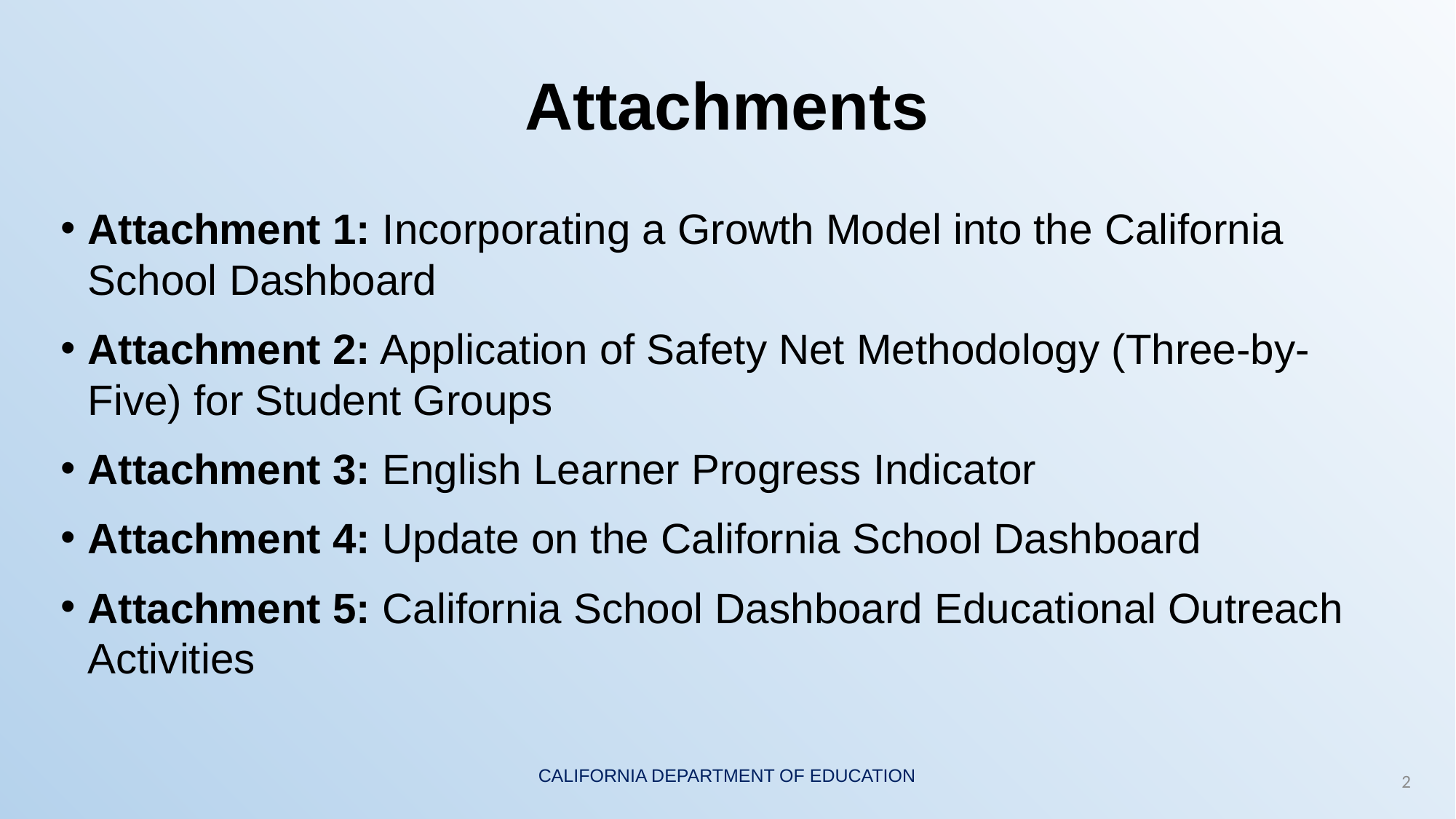

# Attachments
Attachment 1: Incorporating a Growth Model into the California School Dashboard
Attachment 2: Application of Safety Net Methodology (Three-by-Five) for Student Groups
Attachment 3: English Learner Progress Indicator
Attachment 4: Update on the California School Dashboard
Attachment 5: California School Dashboard Educational Outreach Activities
2